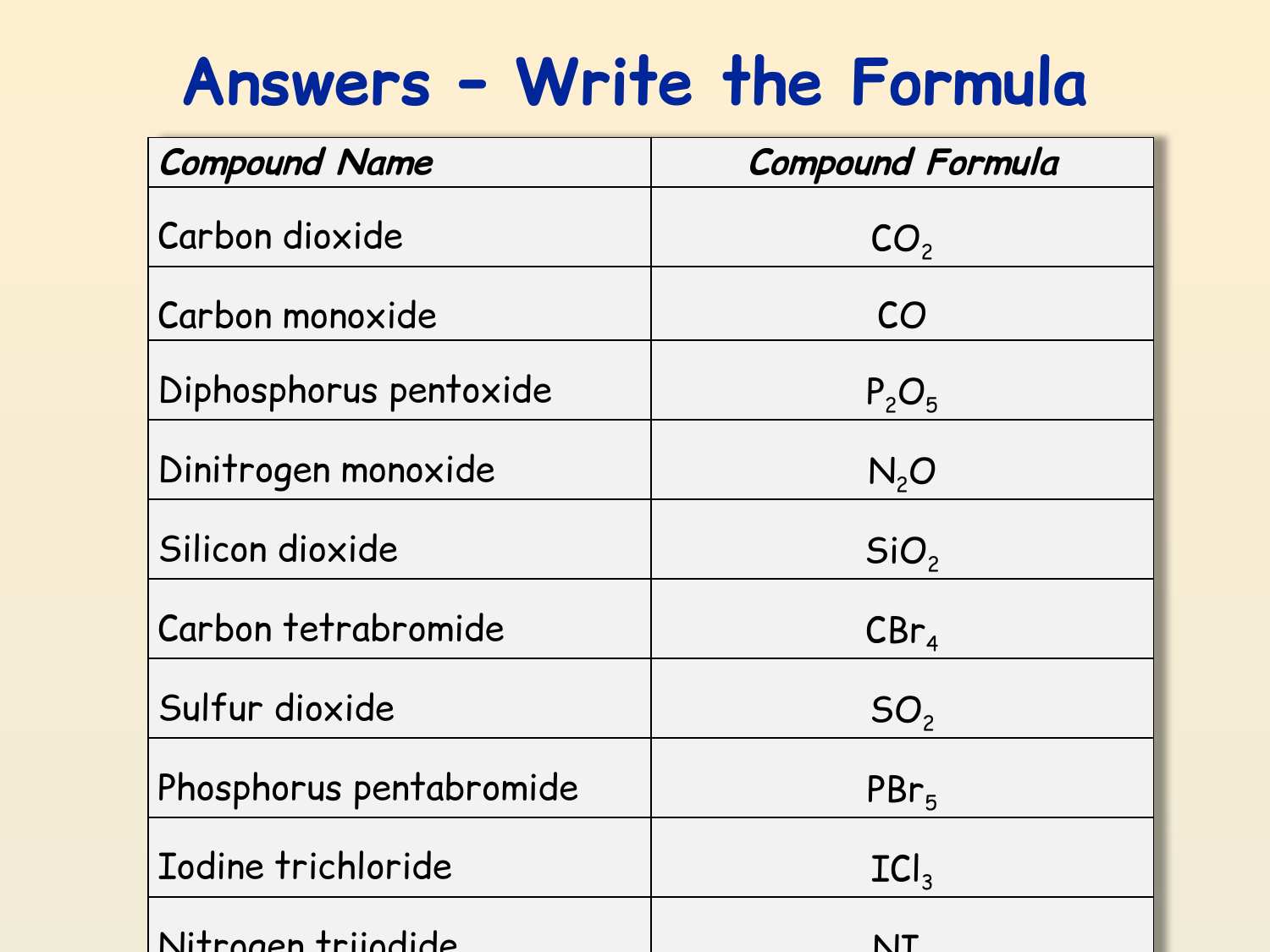

# Answers – Write the Formula
| Compound Name | Compound Formula |
| --- | --- |
| Carbon dioxide | CO2 |
| Carbon monoxide | CO |
| Diphosphorus pentoxide | P2O5 |
| Dinitrogen monoxide | N2O |
| Silicon dioxide | SiO2 |
| Carbon tetrabromide | CBr4 |
| Sulfur dioxide | SO2 |
| Phosphorus pentabromide | PBr5 |
| Iodine trichloride | ICl3 |
| Nitrogen triiodide | NI3 |
| Dinitrogen trioxide | N2O3 |